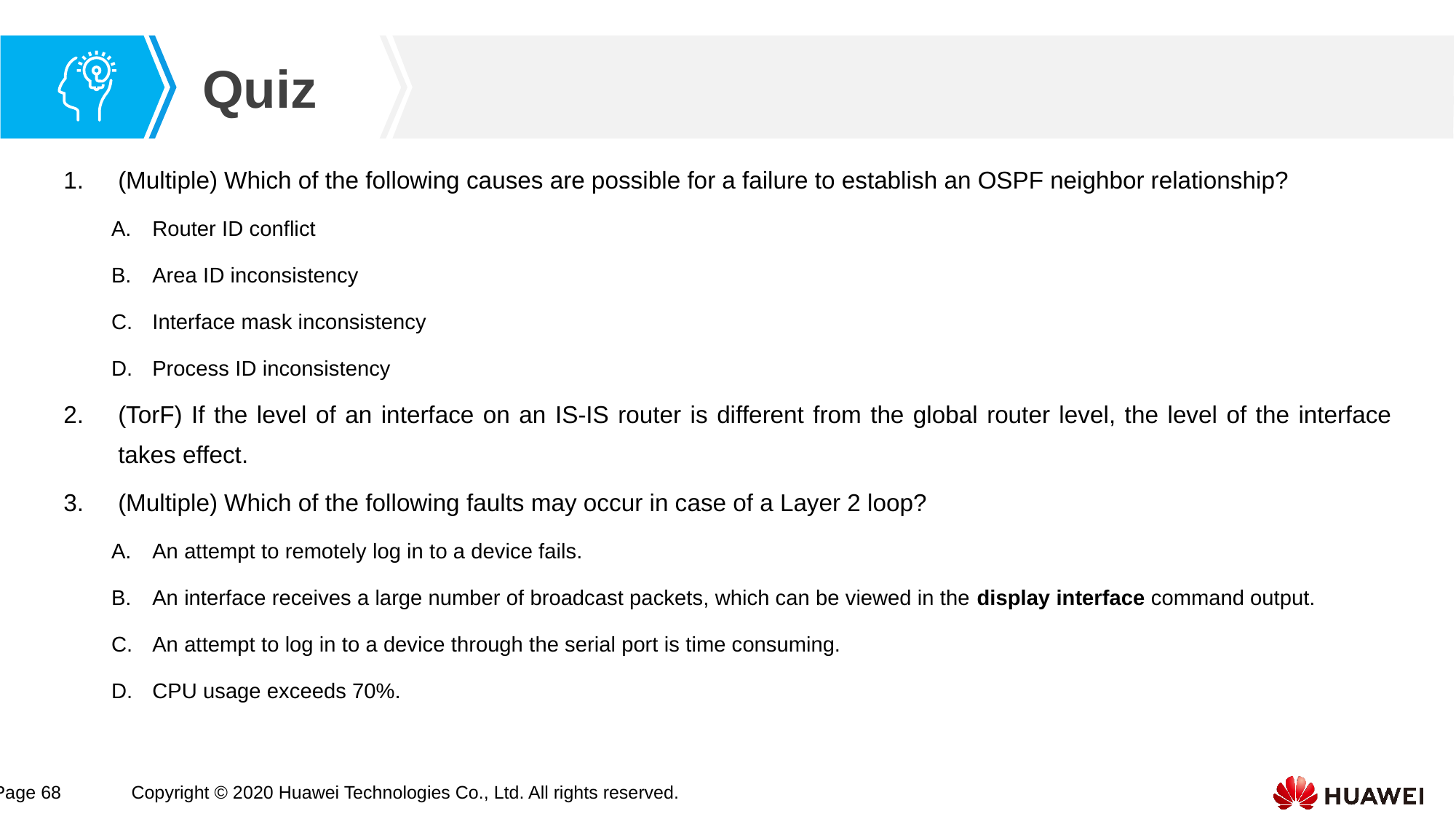

(Multiple) Which of the following causes are possible for a failure to establish an OSPF neighbor relationship?
Router ID conflict
Area ID inconsistency
Interface mask inconsistency
Process ID inconsistency
(TorF) If the level of an interface on an IS-IS router is different from the global router level, the level of the interface takes effect.
(Multiple) Which of the following faults may occur in case of a Layer 2 loop?
An attempt to remotely log in to a device fails.
An interface receives a large number of broadcast packets, which can be viewed in the display interface command output.
An attempt to log in to a device through the serial port is time consuming.
CPU usage exceeds 70%.